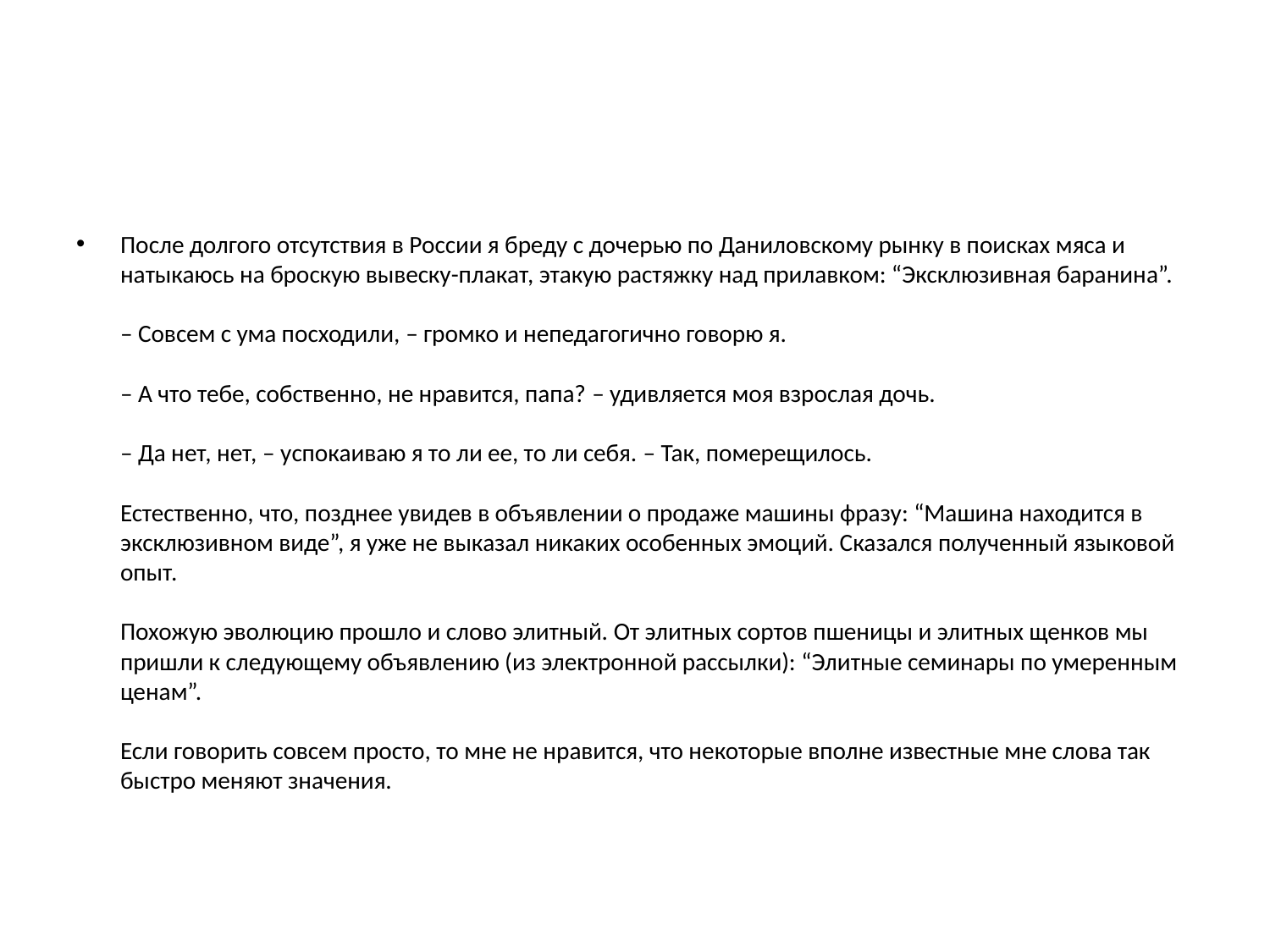

#
После долгого отсутствия в России я бреду с дочерью по Даниловскому рынку в поисках мяса и натыкаюсь на броскую вывеску-плакат, этакую растяжку над прилавком: “Эксклюзивная баранина”.
– Совсем с ума посходили, – громко и непедагогично говорю я.
– А что тебе, собственно, не нравится, папа? – удивляется моя взрослая дочь.
– Да нет, нет, – успокаиваю я то ли ее, то ли себя. – Так, померещилось.
Естественно, что, позднее увидев в объявлении о продаже машины фразу: “Машина находится в эксклюзивном виде”, я уже не выказал никаких особенных эмоций. Сказался полученный языковой опыт.
Похожую эволюцию прошло и слово элитный. От элитных сортов пшеницы и элитных щенков мы пришли к следующему объявлению (из электронной рассылки): “Элитные семинары по умеренным ценам”.
Если говорить совсем просто, то мне не нравится, что некоторые вполне известные мне слова так быстро меняют значения.